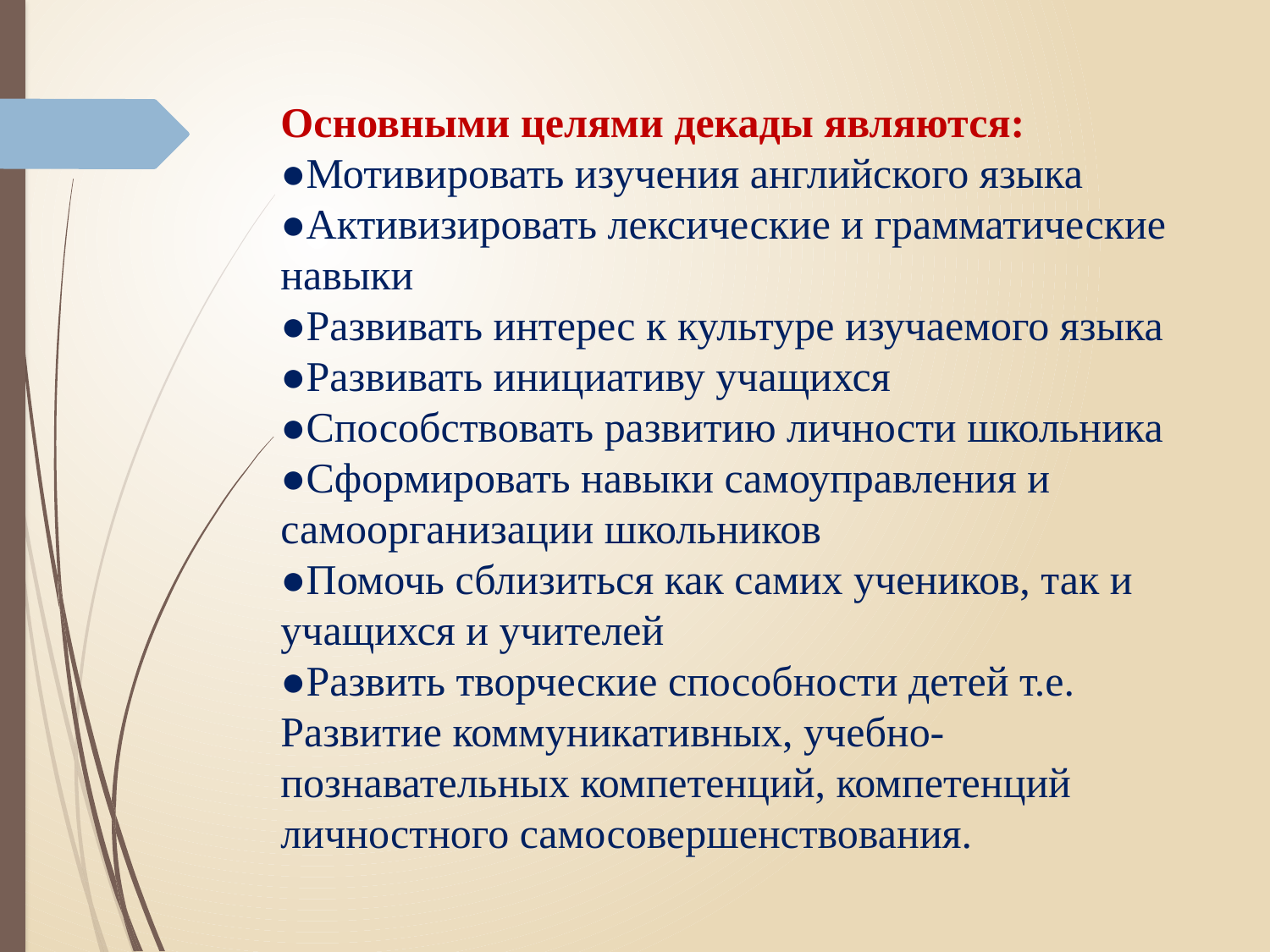

# Основными целями декады являются: ●Мотивировать изучения английского языка ●Активизировать лексические и грамматические навыки ●Развивать интерес к культуре изучаемого языка ●Развивать инициативу учащихся ●Способствовать развитию личности школьника ●Сформировать навыки самоуправления и самоорганизации школьников ●Помочь сблизиться как самих учеников, так и учащихся и учителей ●Развить творческие способности детей т.е.  Развитие коммуникативных, учебно-познавательных компетенций, компетенций личностного самосовершенствования.